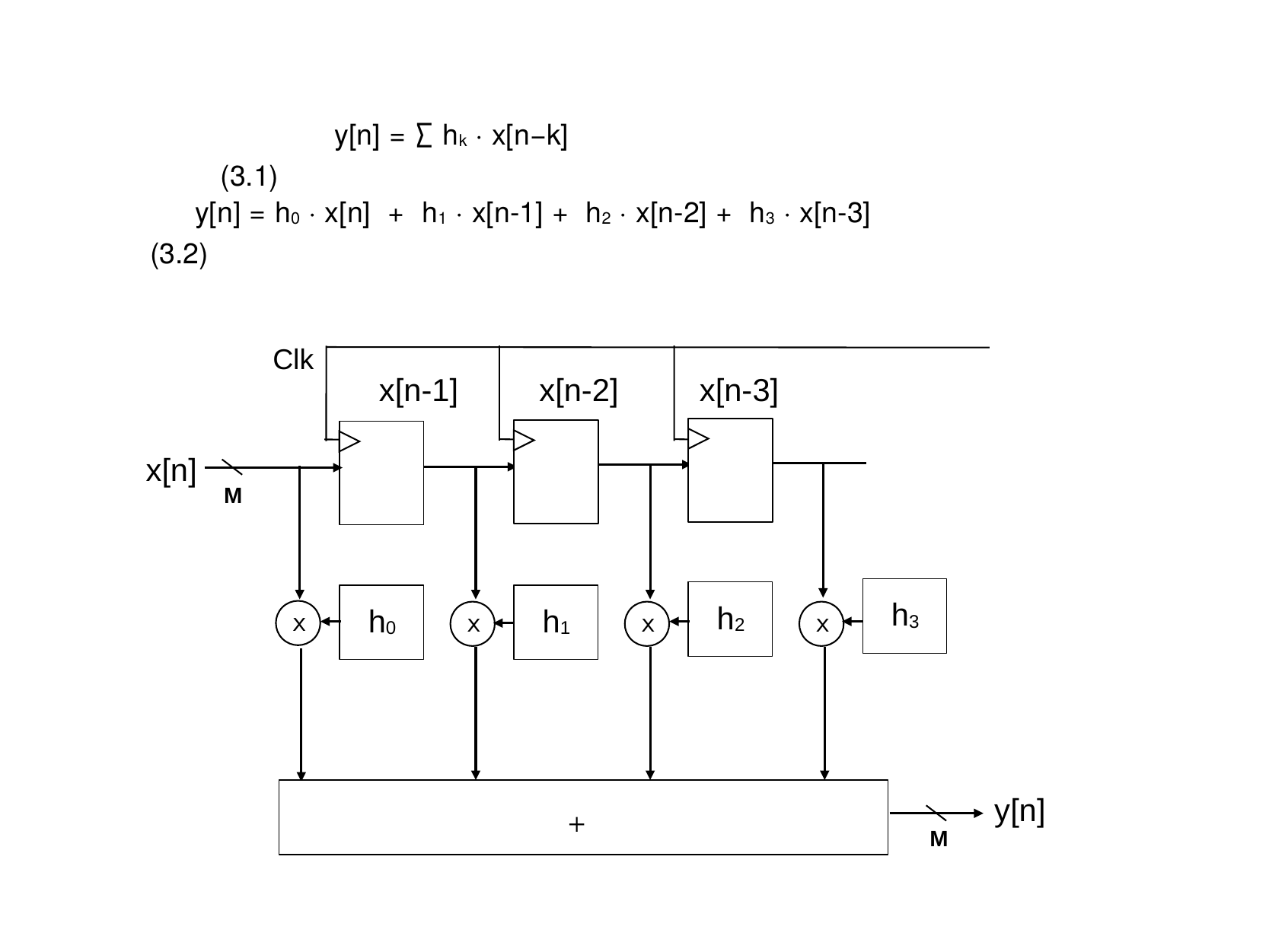

y[n] = ∑ hk · x[n−k]                                                               (3.1)
y[n] = h0 · x[n]  +  h1 · x[n-1] +  h2 · x[n-2] +  h3 · x[n-3] 	                   (3.2)
Clk

x[n-1]
x[n-2]
x[n-3]

x[n]

M

h3

h2

h0

h1
x

x

x

x

y[n]
+

M